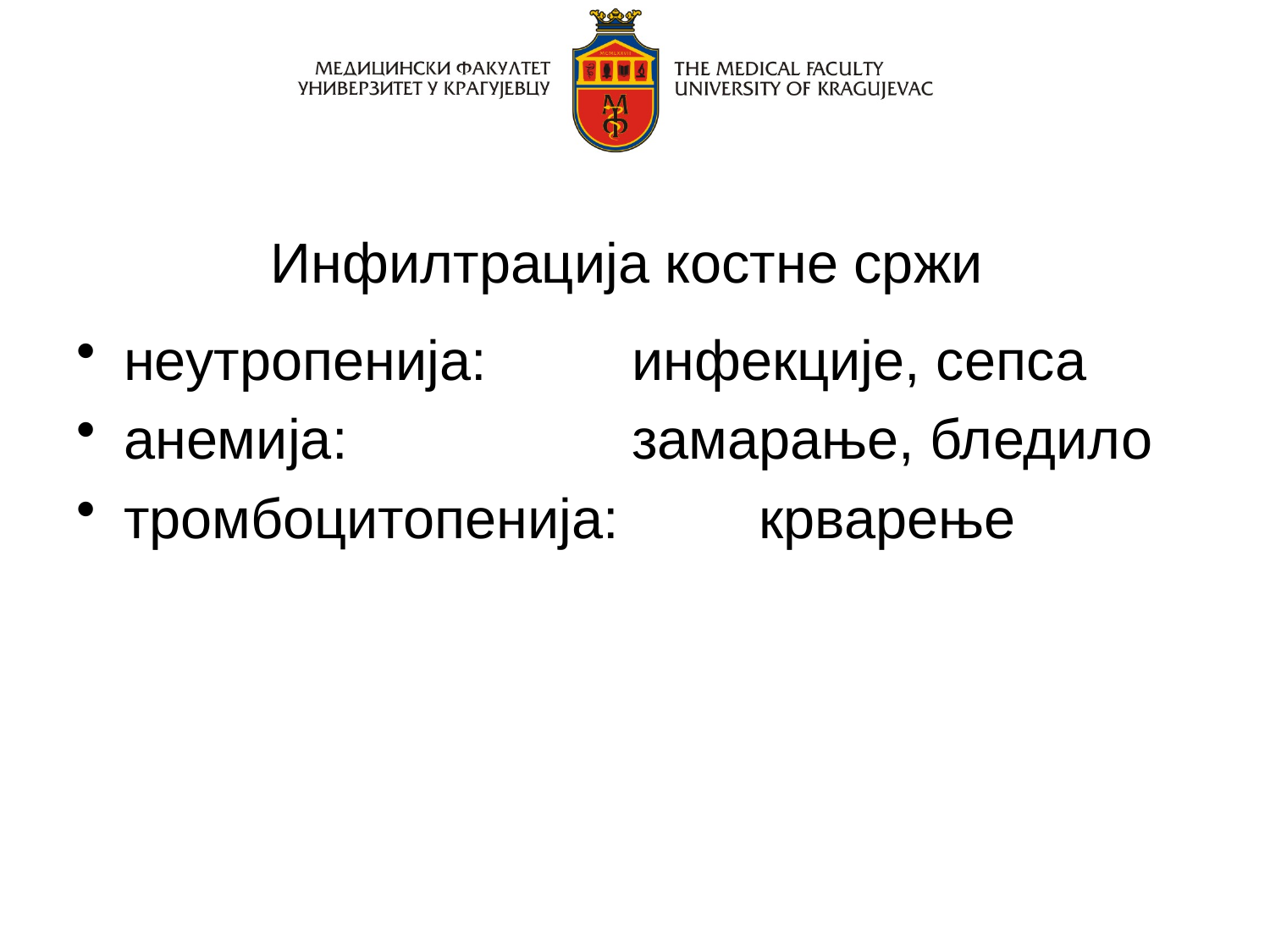

# Инфилтрација костне сржи
неутропенија: 		инфекције, сепса
анемија: 			замарање, бледило
тромбоцитопенија: 	крварење